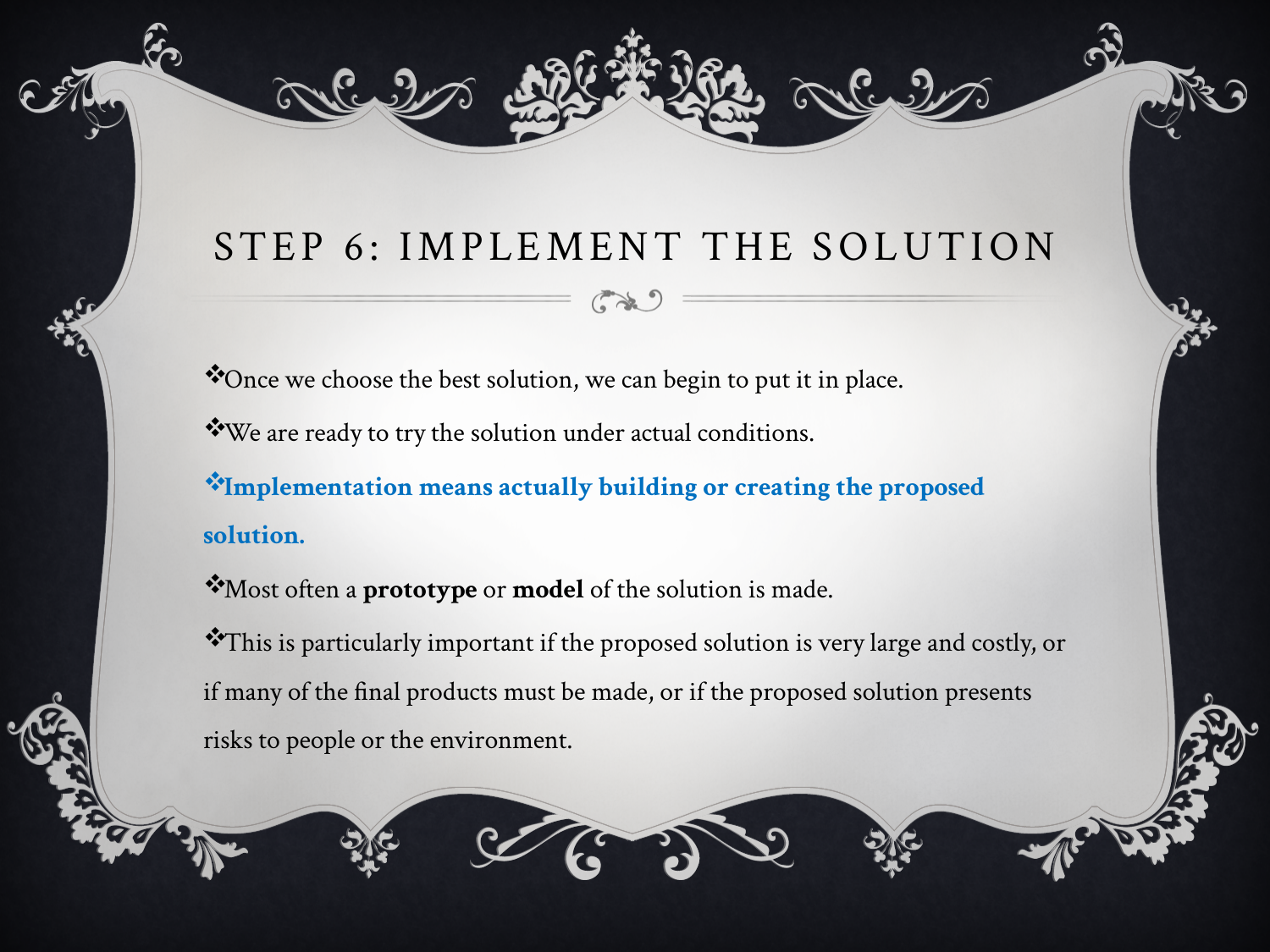

# Step 6: Implement the solution
Once we choose the best solution, we can begin to put it in place.
We are ready to try the solution under actual conditions.
Implementation means actually building or creating the proposed solution.
Most often a prototype or model of the solution is made.
This is particularly important if the proposed solution is very large and costly, or if many of the final products must be made, or if the proposed solution presents risks to people or the environment.